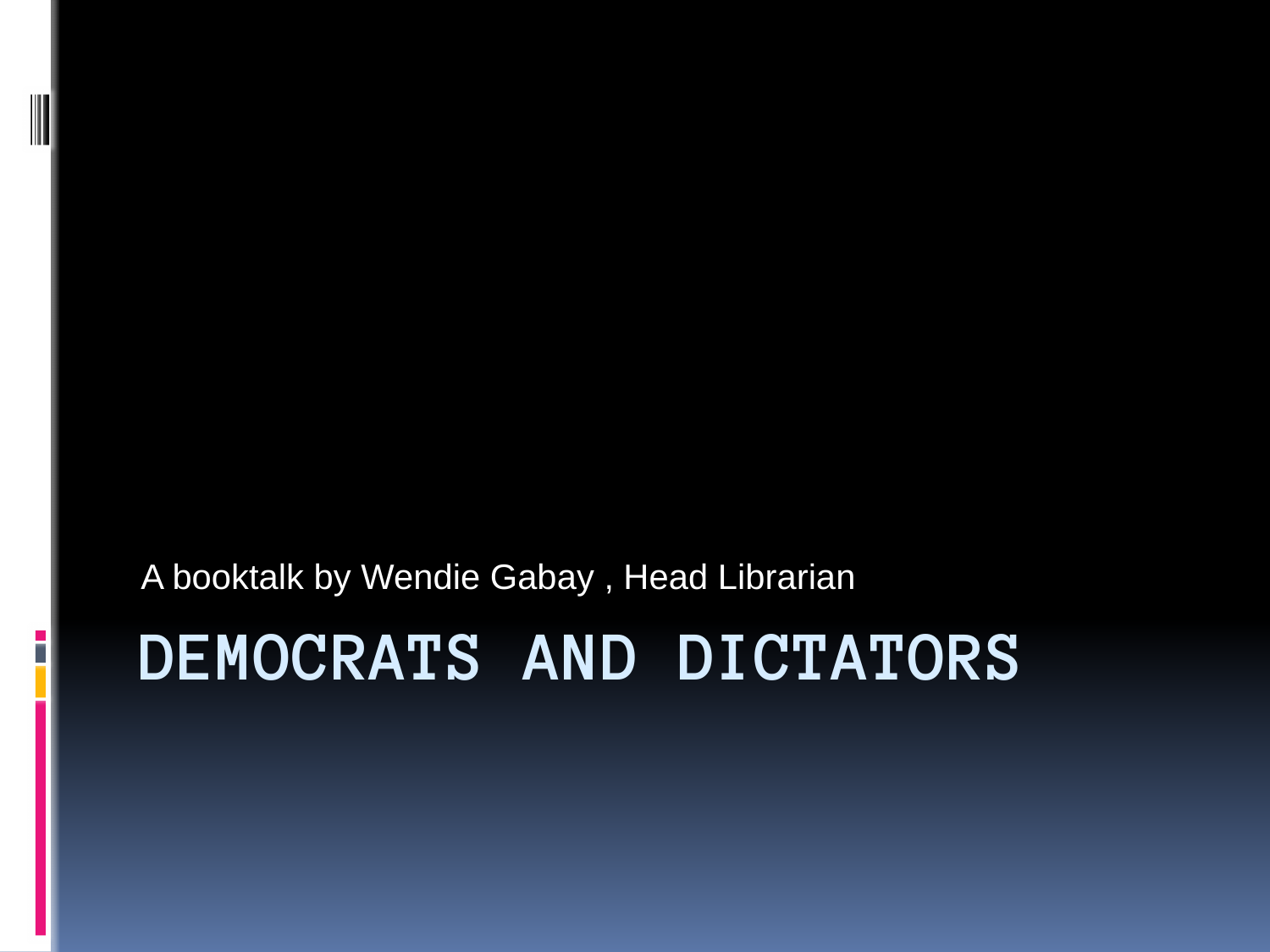

A booktalk by Wendie Gabay , Head Librarian
# DEMOCRATS AND DICTATORS